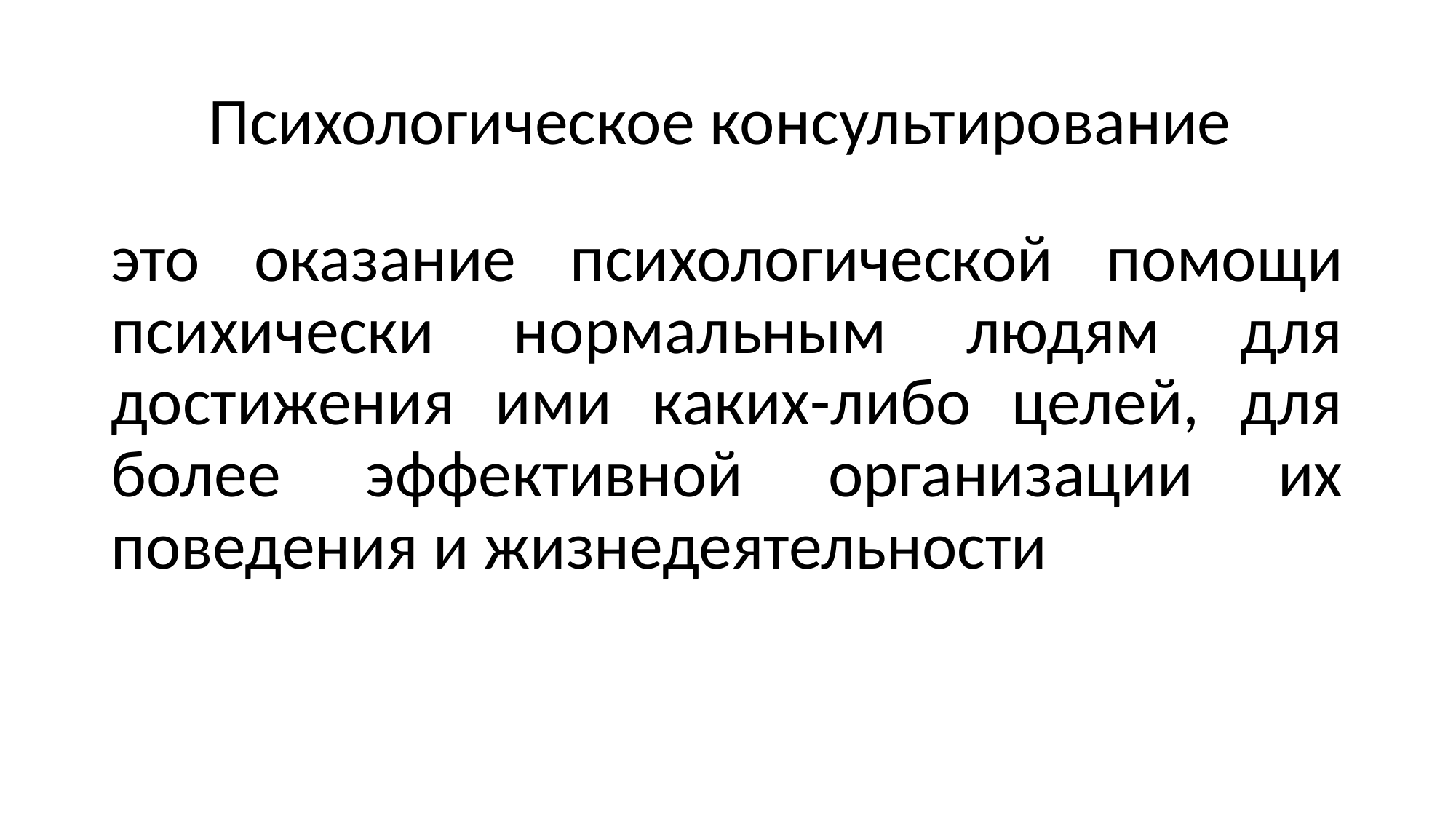

# Психологическое консультирование
это оказание психологической помощи психически нормальным людям для достижения ими каких-либо целей, для более эффективной организации их поведения и жизнедеятельности